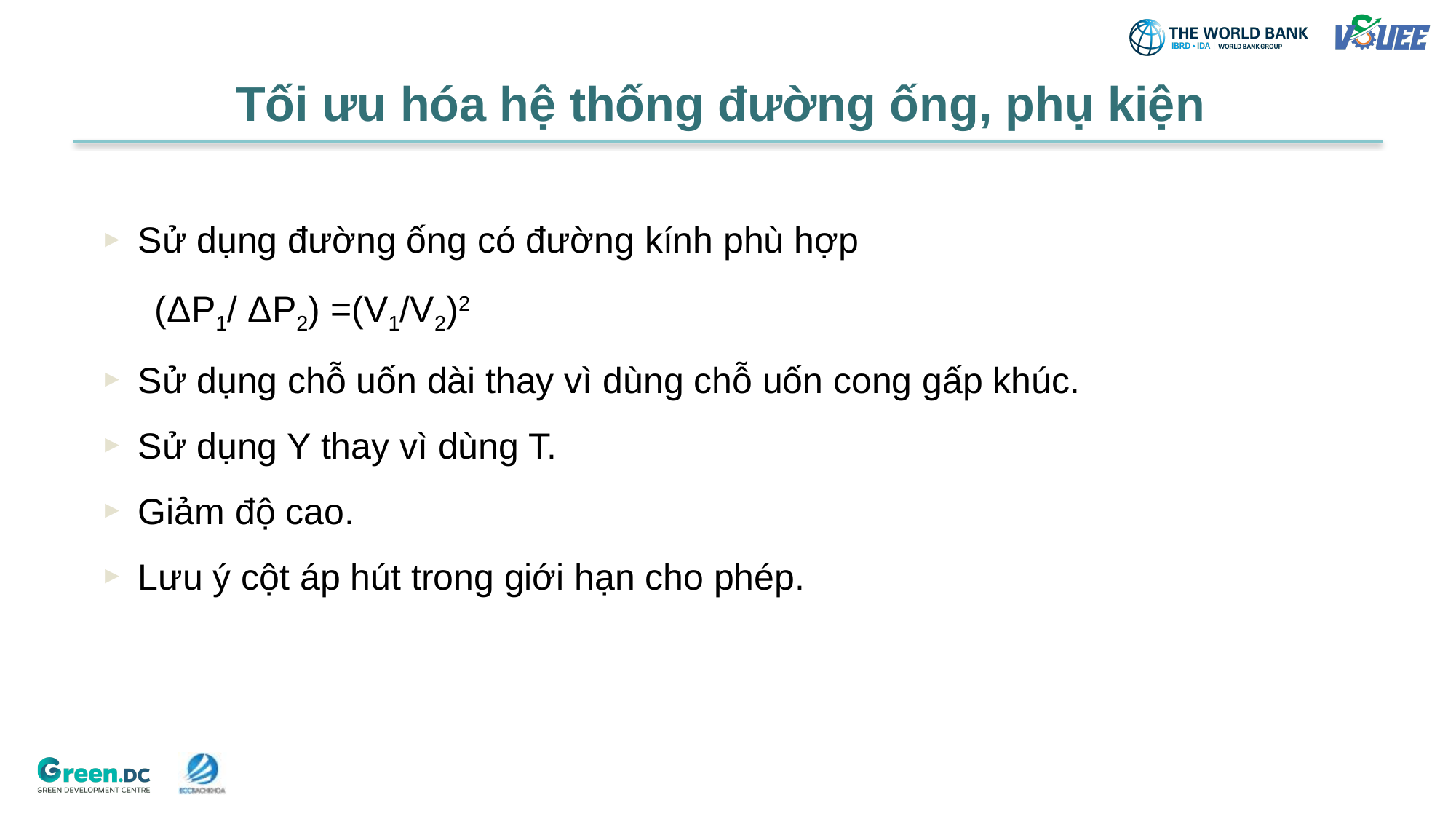

# Tối ưu hóa hệ thống đường ống, phụ kiện
Sử dụng đường ống có đường kính phù hợp
(ΔP1/ ΔP2) =(V1/V2)2
Sử dụng chỗ uốn dài thay vì dùng chỗ uốn cong gấp khúc.
Sử dụng Y thay vì dùng T.
Giảm độ cao.
Lưu ý cột áp hút trong giới hạn cho phép.